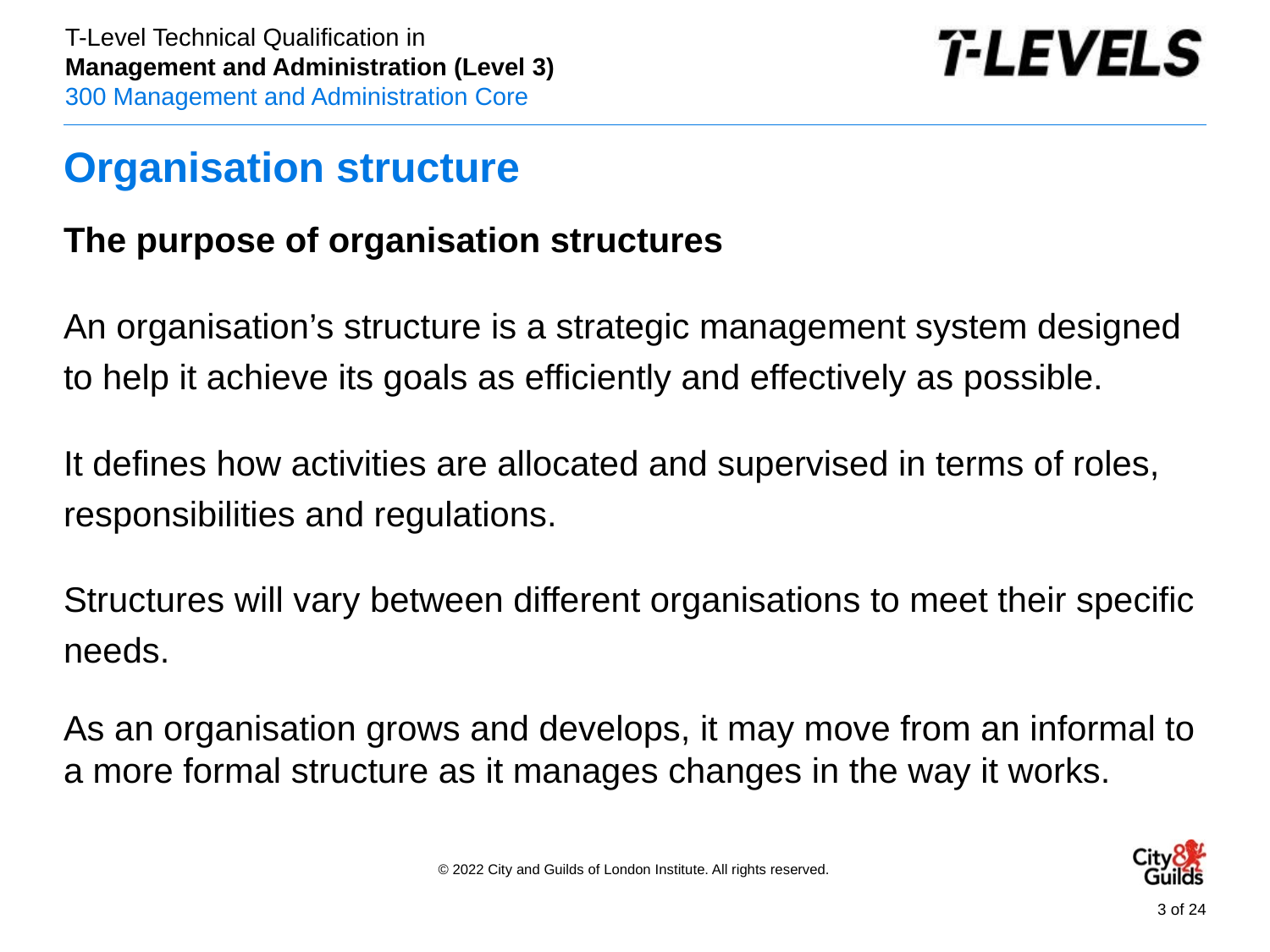

# Organisation structure
The purpose of organisation structures
An organisation’s structure is a strategic management system designed to help it achieve its goals as efficiently and effectively as possible.
It defines how activities are allocated and supervised in terms of roles, responsibilities and regulations.
Structures will vary between different organisations to meet their specific needs.
As an organisation grows and develops, it may move from an informal to a more formal structure as it manages changes in the way it works.